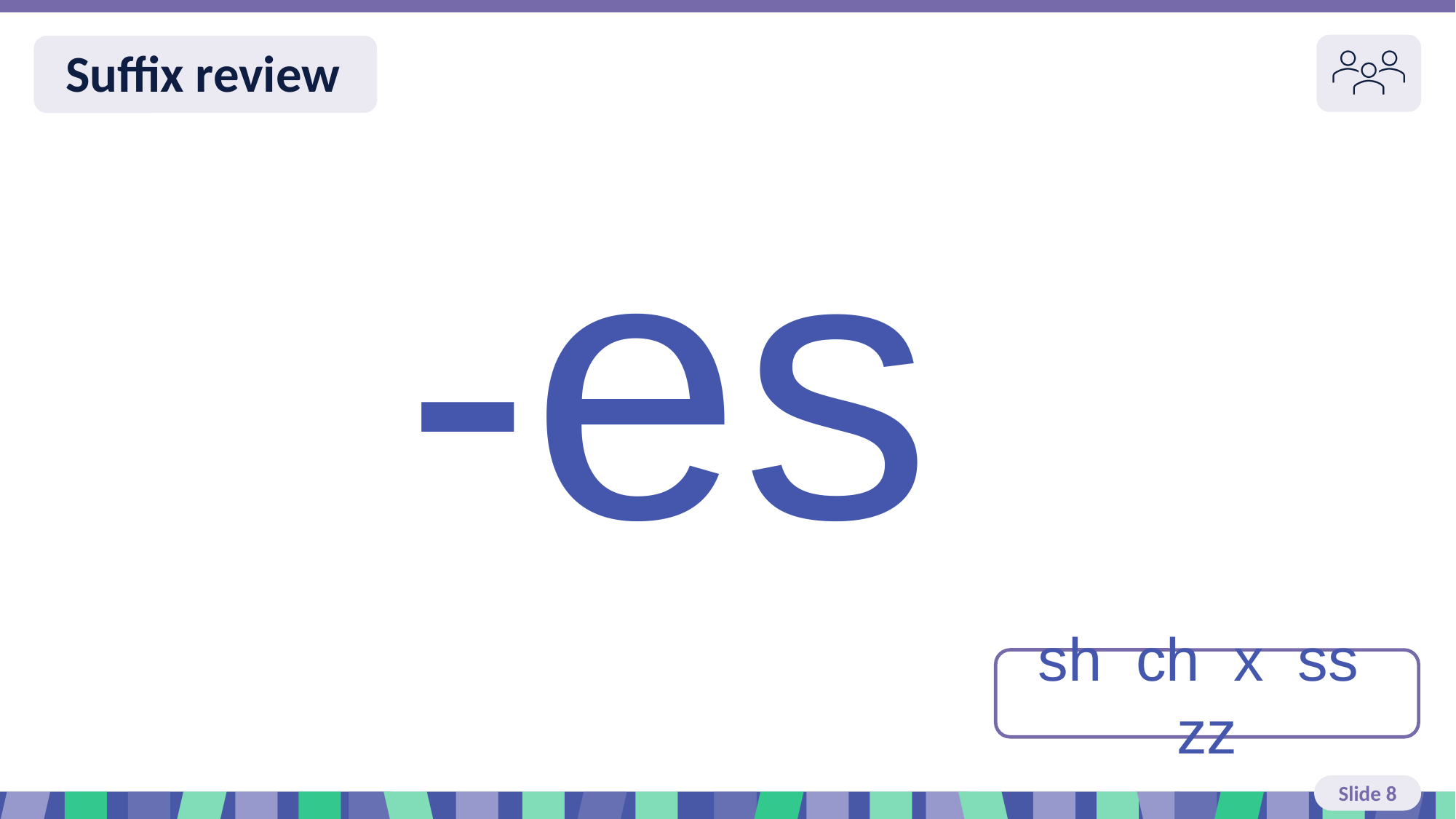

Slide 8 Review You do
-es
sh  ch  x  ss  zz